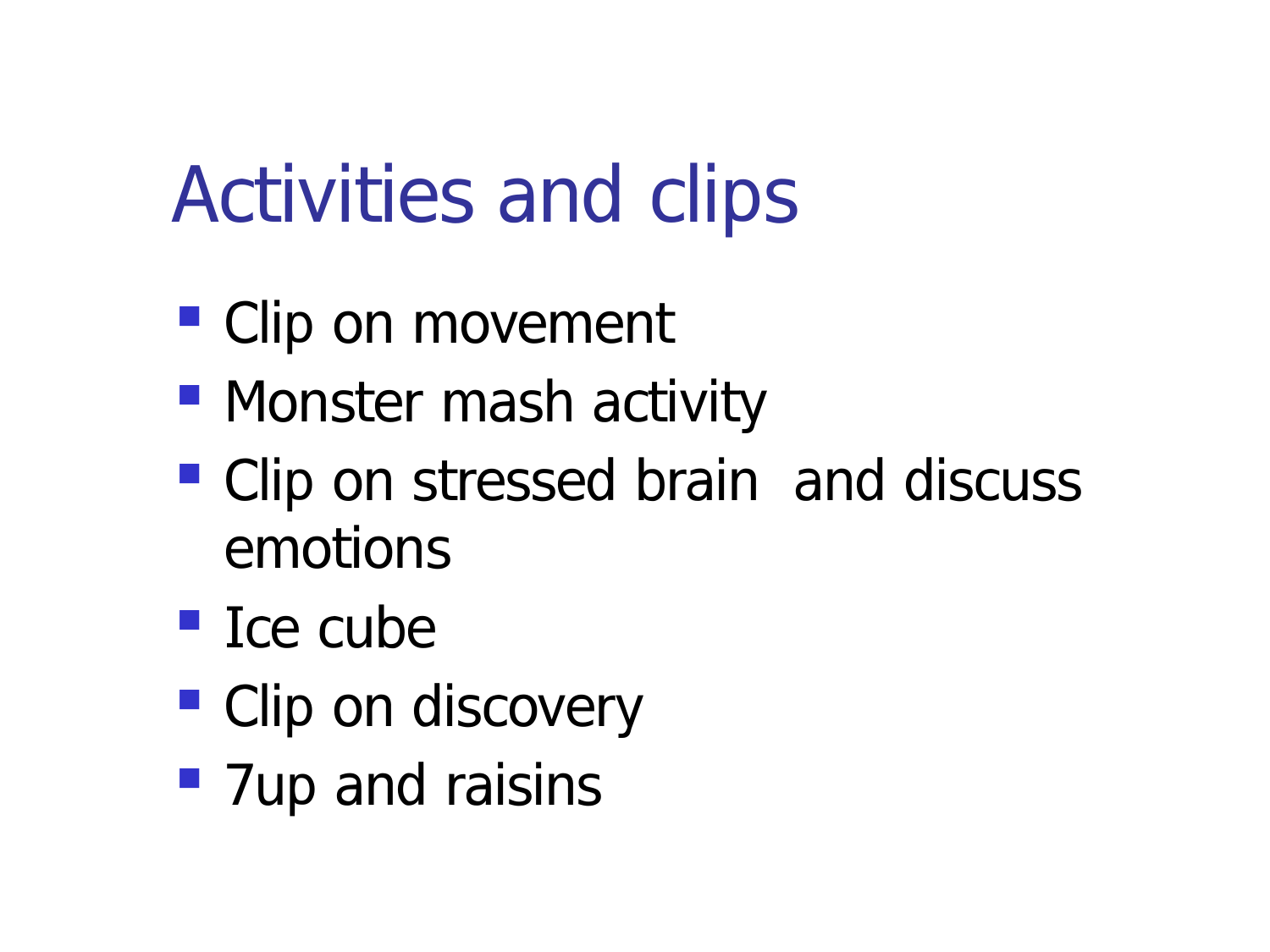

# Activities and clips
Clip on movement
Monster mash activity
Clip on stressed brain  and discuss emotions
Ice cube
Clip on discovery
7up and raisins